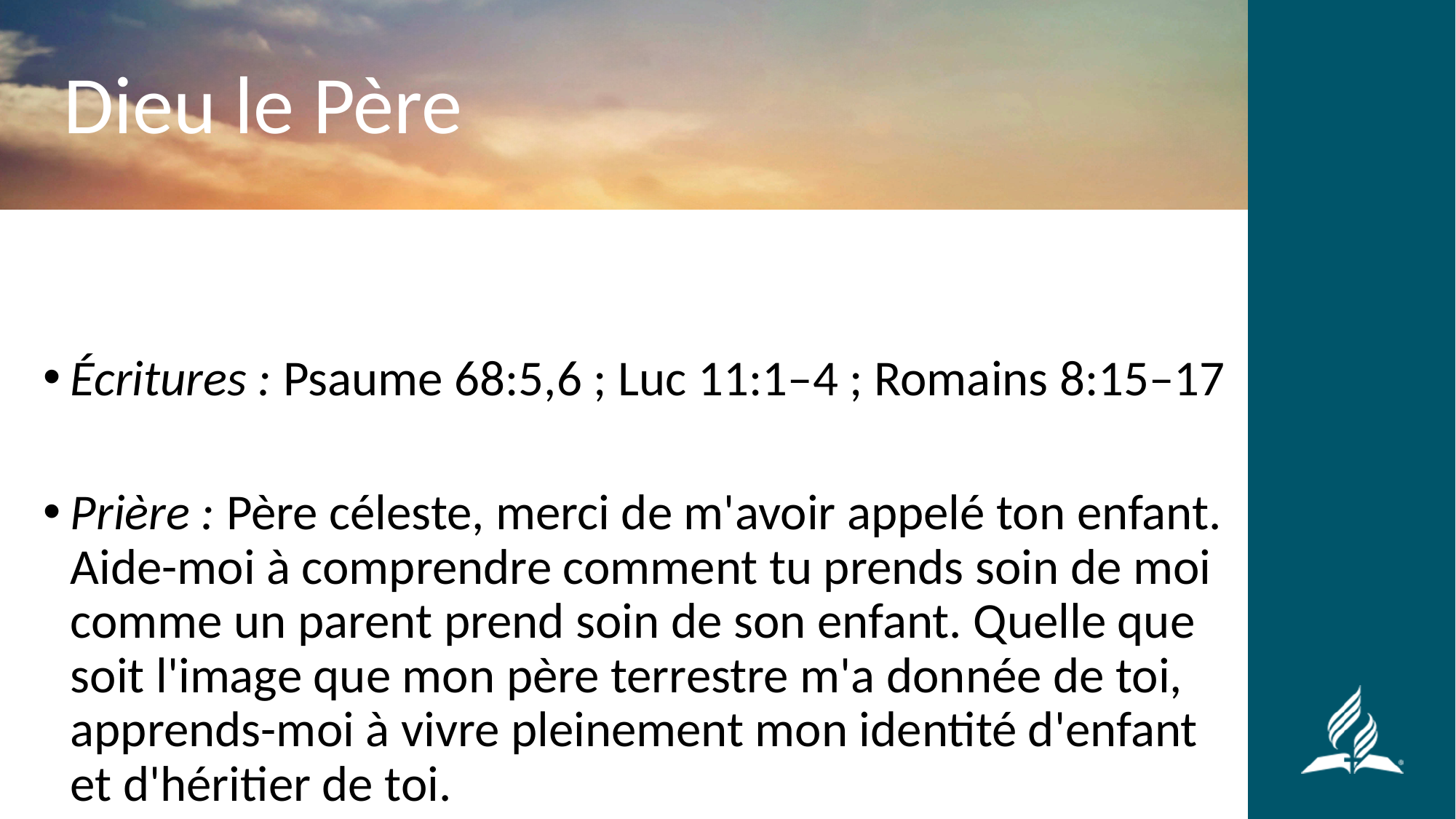

Dieu le Père

Écritures : Psaume 68:5,6 ; Luc 11:1–4 ; Romains 8:15–17

Prière : Père céleste, merci de m'avoir appelé ton enfant. Aide-moi à comprendre comment tu prends soin de moi comme un parent prend soin de son enfant. Quelle que soit l'image que mon père terrestre m'a donnée de toi, apprends-moi à vivre pleinement mon identité d'enfant et d'héritier de toi.